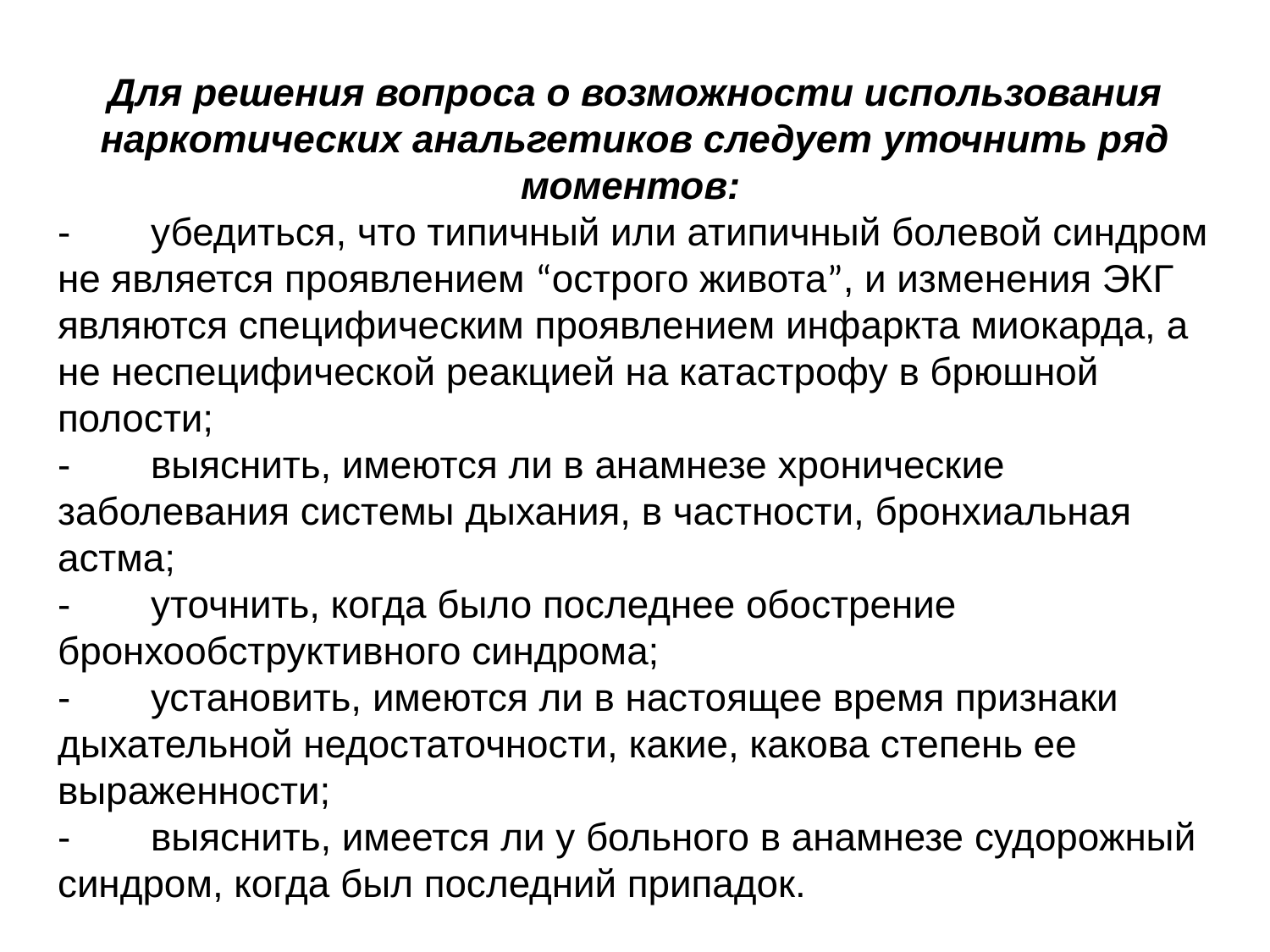

Для решения вопроса о возможности использования наркотических анальгетиков следует уточнить ряд моментов:
-         убедиться, что типичный или атипичный болевой синдром не является проявлением “острого живота”, и изменения ЭКГ являются специфическим проявлением инфаркта миокарда, а не неспецифической реакцией на катастрофу в брюшной полости;
-         выяснить, имеются ли в анамнезе хронические заболевания системы дыхания, в частности, бронхиальная астма;
-         уточнить, когда было последнее обострение бронхообструктивного синдрома;
-         установить, имеются ли в настоящее время признаки дыхательной недостаточности, какие, какова степень ее выраженности;
-         выяснить, имеется ли у больного в анамнезе судорожный синдром, когда был последний припадок.